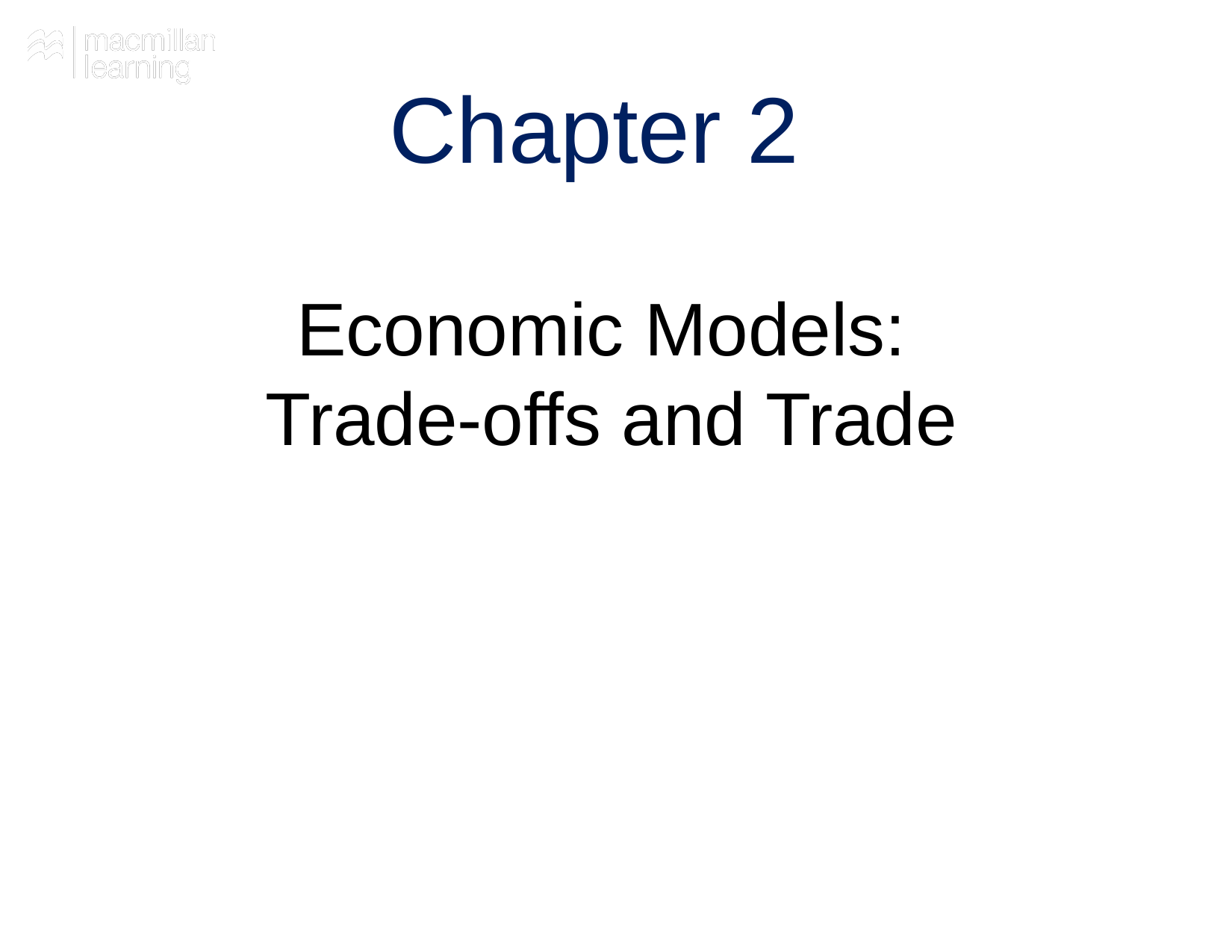

# Chapter 2
Economic Models:
Trade-offs and Trade